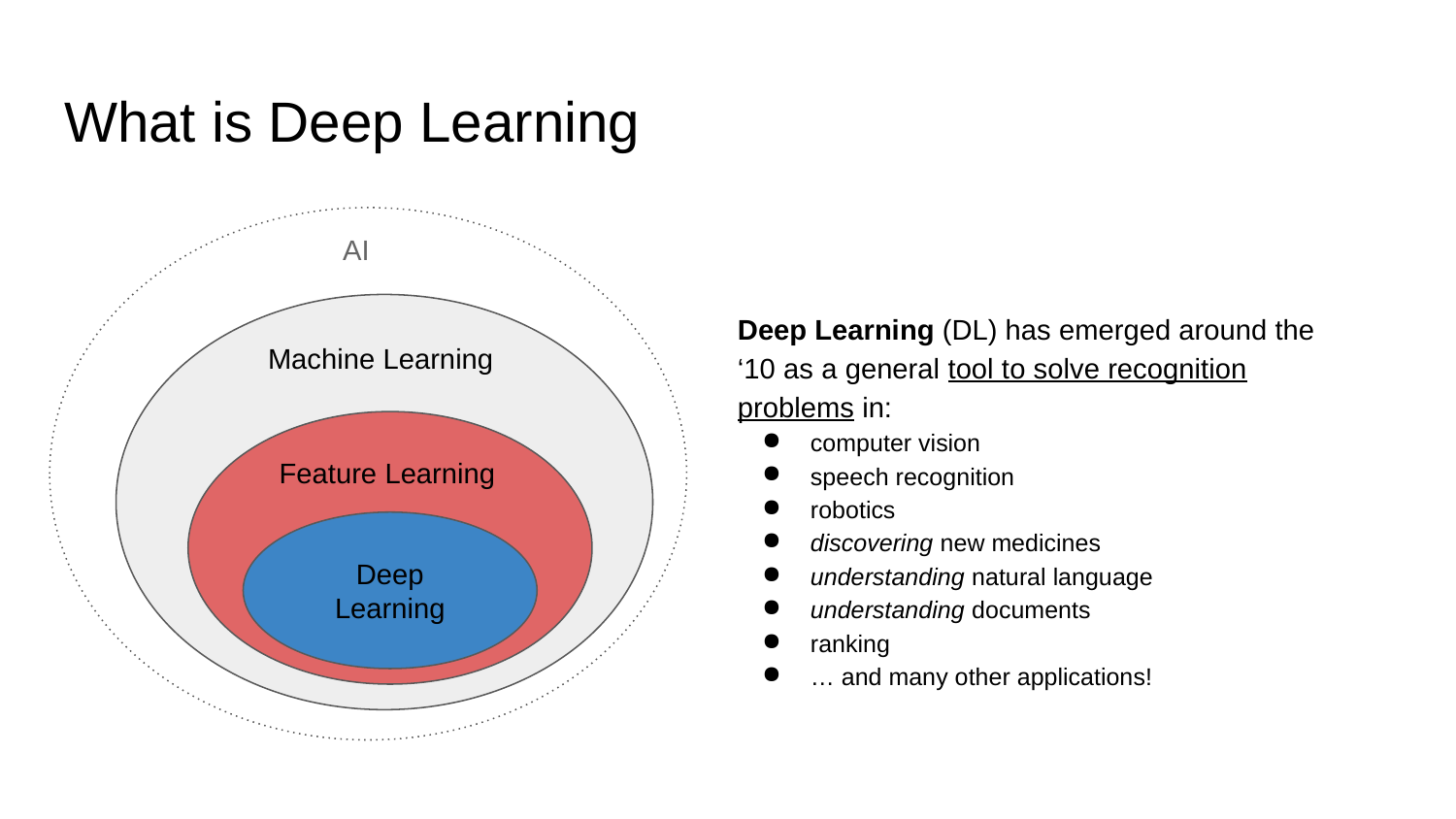

# What is Deep Learning

AI
Deep Learning (DL) has emerged around the ‘10 as a general tool to solve recognition problems in:
computer vision
speech recognition
robotics
discovering new medicines
understanding natural language
understanding documents
ranking
… and many other applications!

Machine Learning

Feature Learning
Deep Learning